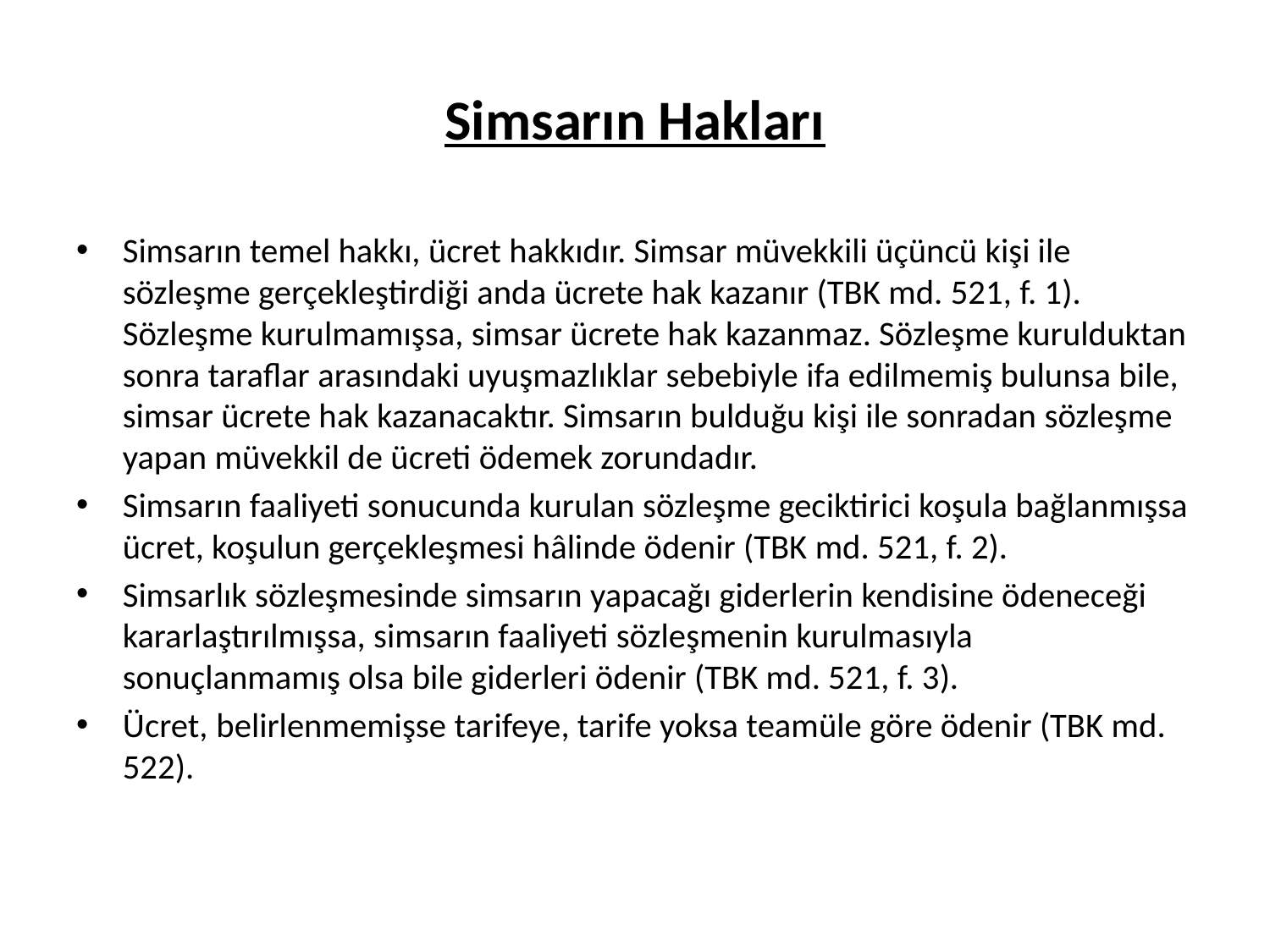

# Simsarın Hakları
Simsarın temel hakkı, ücret hakkıdır. Simsar müvekkili üçüncü kişi ile sözleşme gerçekleştirdiği anda ücrete hak kazanır (TBK md. 521, f. 1). Sözleşme kurulmamışsa, simsar ücrete hak kazanmaz. Sözleşme kurulduktan sonra taraflar arasındaki uyuşmazlıklar sebebiyle ifa edilmemiş bulunsa bile, simsar ücrete hak kazanacaktır. Simsarın bulduğu kişi ile sonradan sözleşme yapan müvekkil de ücreti ödemek zorundadır.
Simsarın faaliyeti sonucunda kurulan sözleşme geciktirici koşula bağlanmışsa ücret, koşulun gerçekleşmesi hâlinde ödenir (TBK md. 521, f. 2).
Simsarlık sözleşmesinde simsarın yapacağı giderlerin kendisine ödeneceği kararlaştırılmışsa, simsarın faaliyeti sözleşmenin kurulmasıyla sonuçlanmamış olsa bile giderleri ödenir (TBK md. 521, f. 3).
Ücret, belirlenmemişse tarifeye, tarife yoksa teamüle göre ödenir (TBK md. 522).